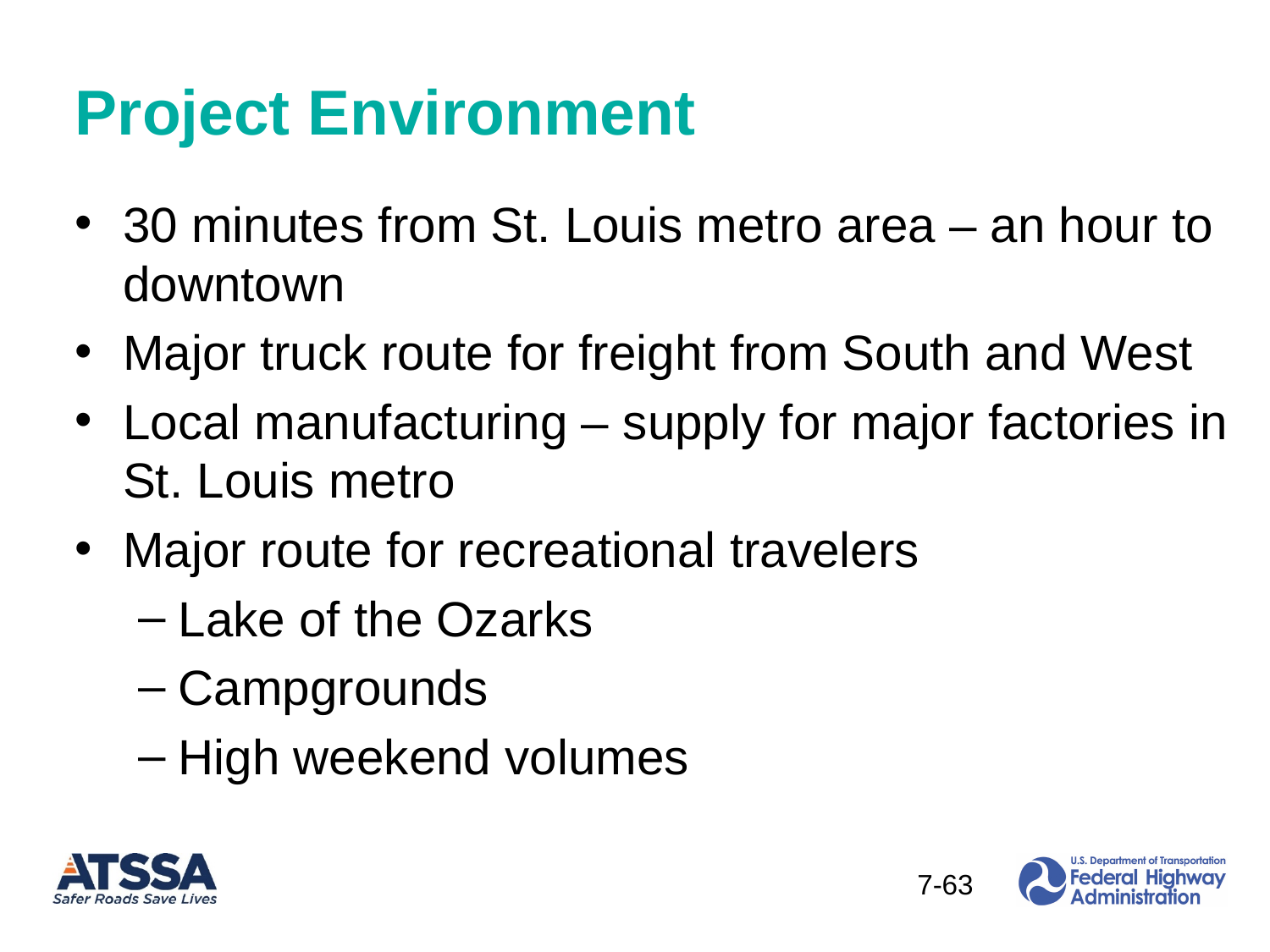

# Project Environment
30 minutes from St. Louis metro area – an hour to downtown
Major truck route for freight from South and West
Local manufacturing – supply for major factories in St. Louis metro
Major route for recreational travelers
Lake of the Ozarks
Campgrounds
High weekend volumes